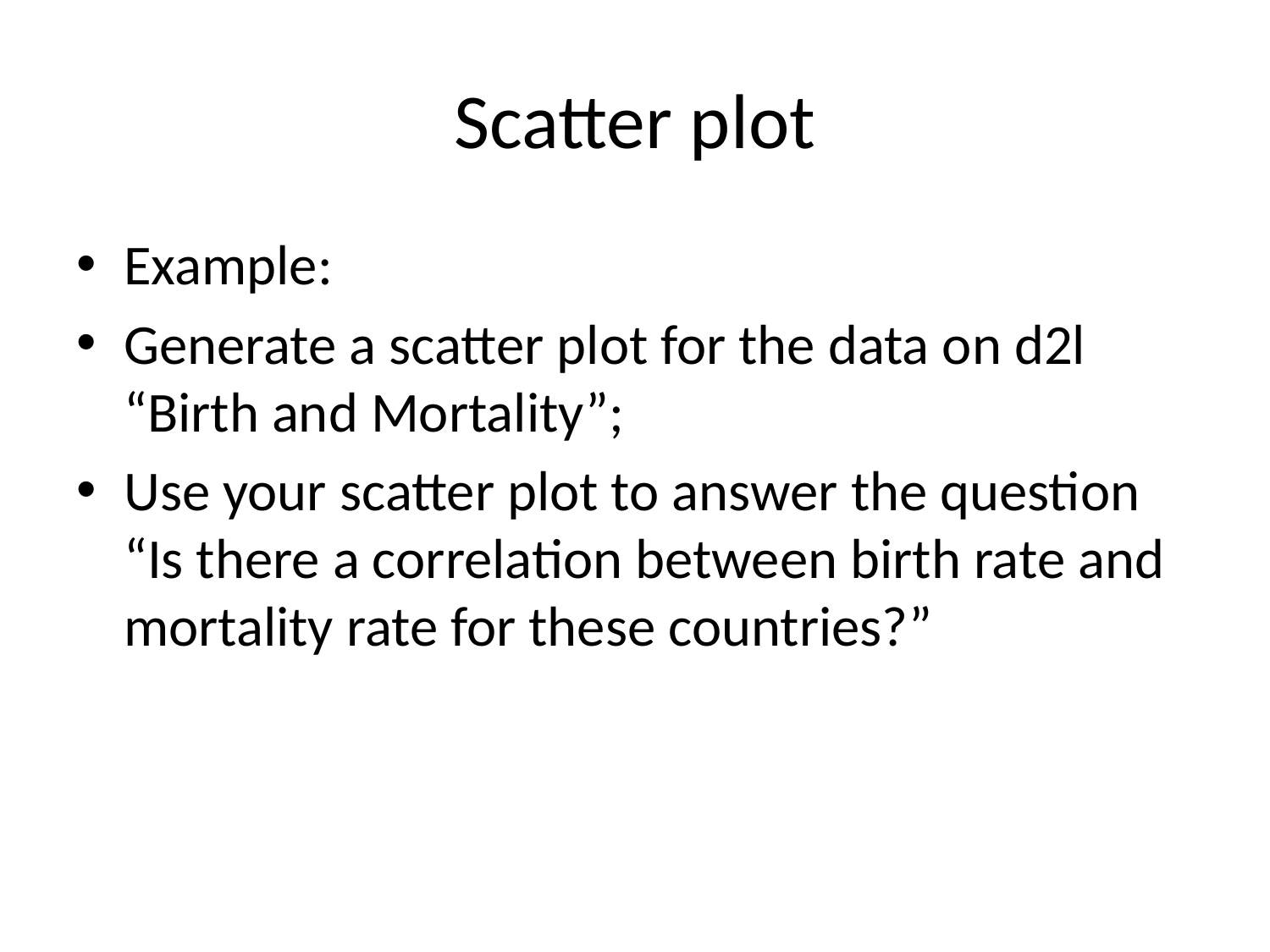

# Scatter plot
Example:
Generate a scatter plot for the data on d2l “Birth and Mortality”;
Use your scatter plot to answer the question “Is there a correlation between birth rate and mortality rate for these countries?”